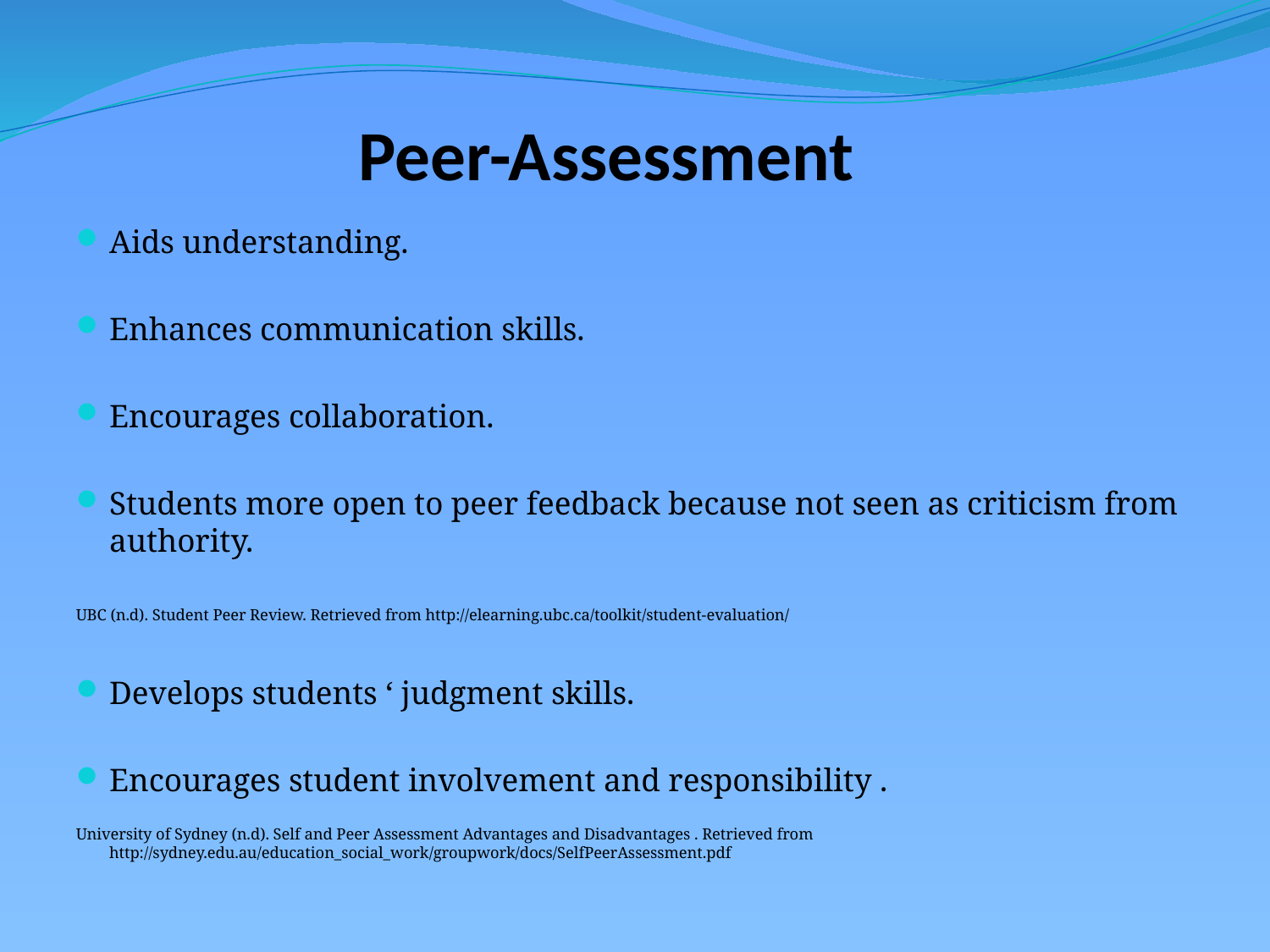

# Peer-Assessment
Aids understanding.

Enhances communication skills.

Encourages collaboration.

Students more open to peer feedback because not seen as criticism from authority.

UBC (n.d). Student Peer Review. Retrieved from http://elearning.ubc.ca/toolkit/student-evaluation/

Develops students ‘ judgment skills.

Encourages student involvement and responsibility .

University of Sydney (n.d). Self and Peer Assessment Advantages and Disadvantages . Retrieved from http://sydney.edu.au/education_social_work/groupwork/docs/SelfPeerAssessment.pdf